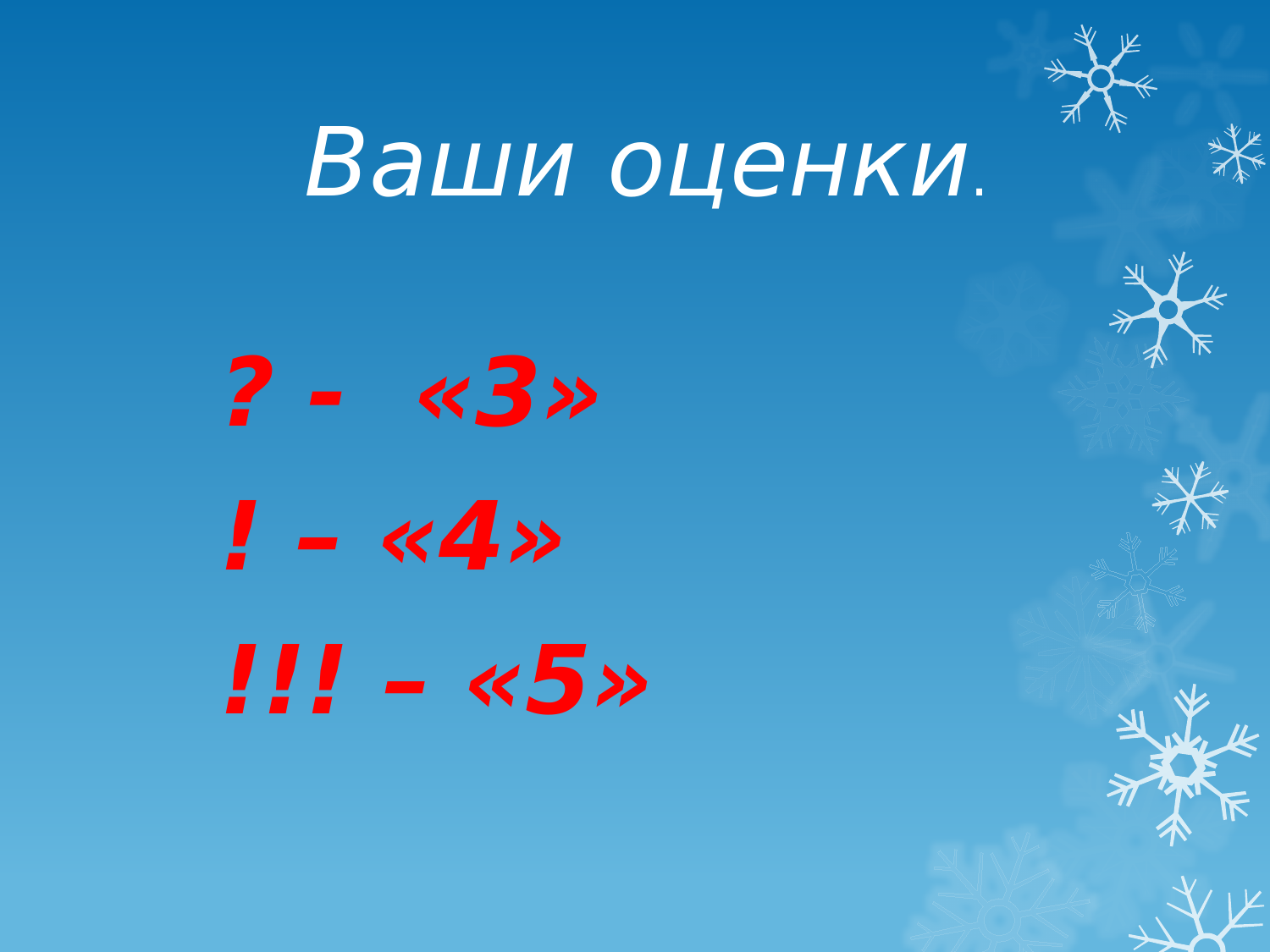

# Ваши оценки.
  ? -  «3»
  ! – «4»
  !!! – «5»